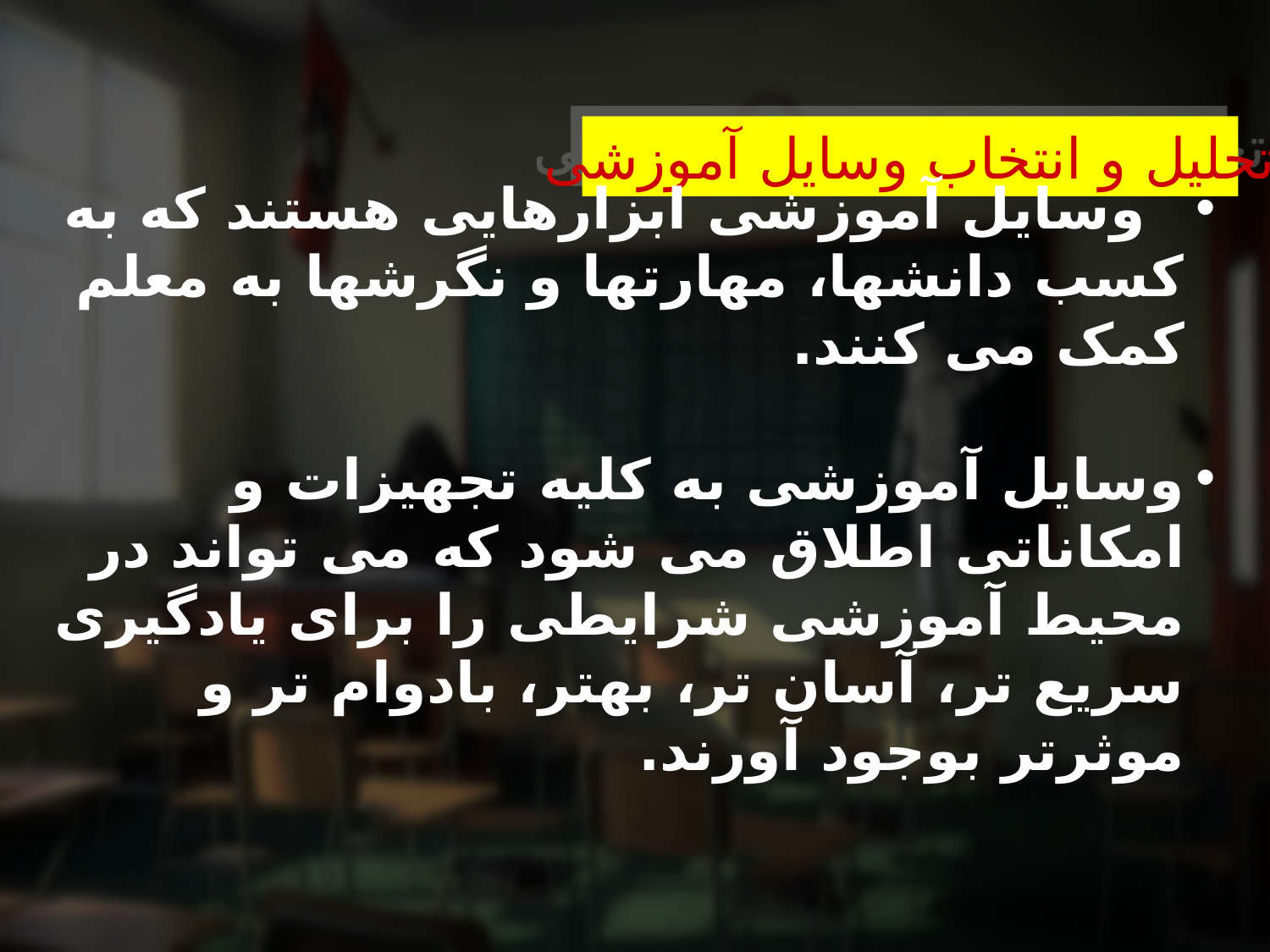

تحلیل و انتخاب وسایل آموزشی
  وسایل آموزشی ابزارهایی هستند که به کسب دانشها، مهارتها و نگرشها به معلم کمک می کنند.

وسایل آموزشی به کلیه تجهیزات و امکاناتی اطلاق می شود که می تواند در محیط آموزشی شرایطی را برای یادگیری سریع تر، آسان تر، بهتر، بادوام تر و موثرتر بوجود آورند.